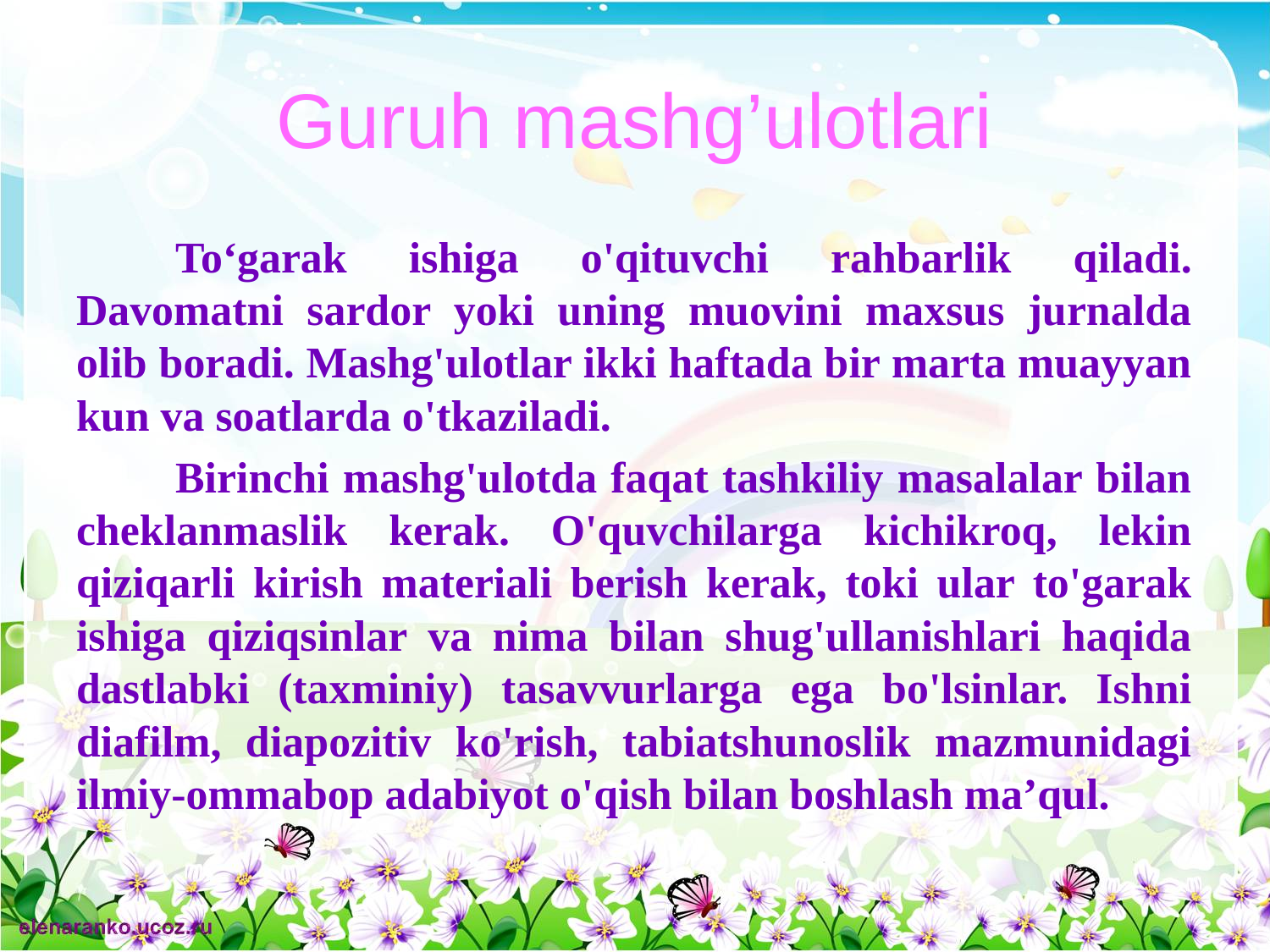

# Guruh mashg’ulotlari
	To‘garak ishiga o'qituvchi rahbarlik qiladi. Davomatni sardor yoki uning muovini maxsus jurnalda olib boradi. Mashg'ulotlar ikki haftada bir marta muayyan kun va soatlarda o'tkaziladi.
	Birinchi mashg'ulotda faqat tashkiliy masalalar bilan cheklanmaslik kerak. O'quvchilarga kichikroq, lekin qiziqarli kirish materiali berish kerak, toki ular to'garak ishiga qiziqsinlar va nima bilan shug'ullanishlari haqida dastlabki (taxminiy) tasavvurlarga ega bo'lsinlar. Ishni diafilm, diapozitiv ko'rish, tabiatshunoslik mazmunidagi ilmiy-ommabop adabiyot o'qish bilan boshlash ma’qul.